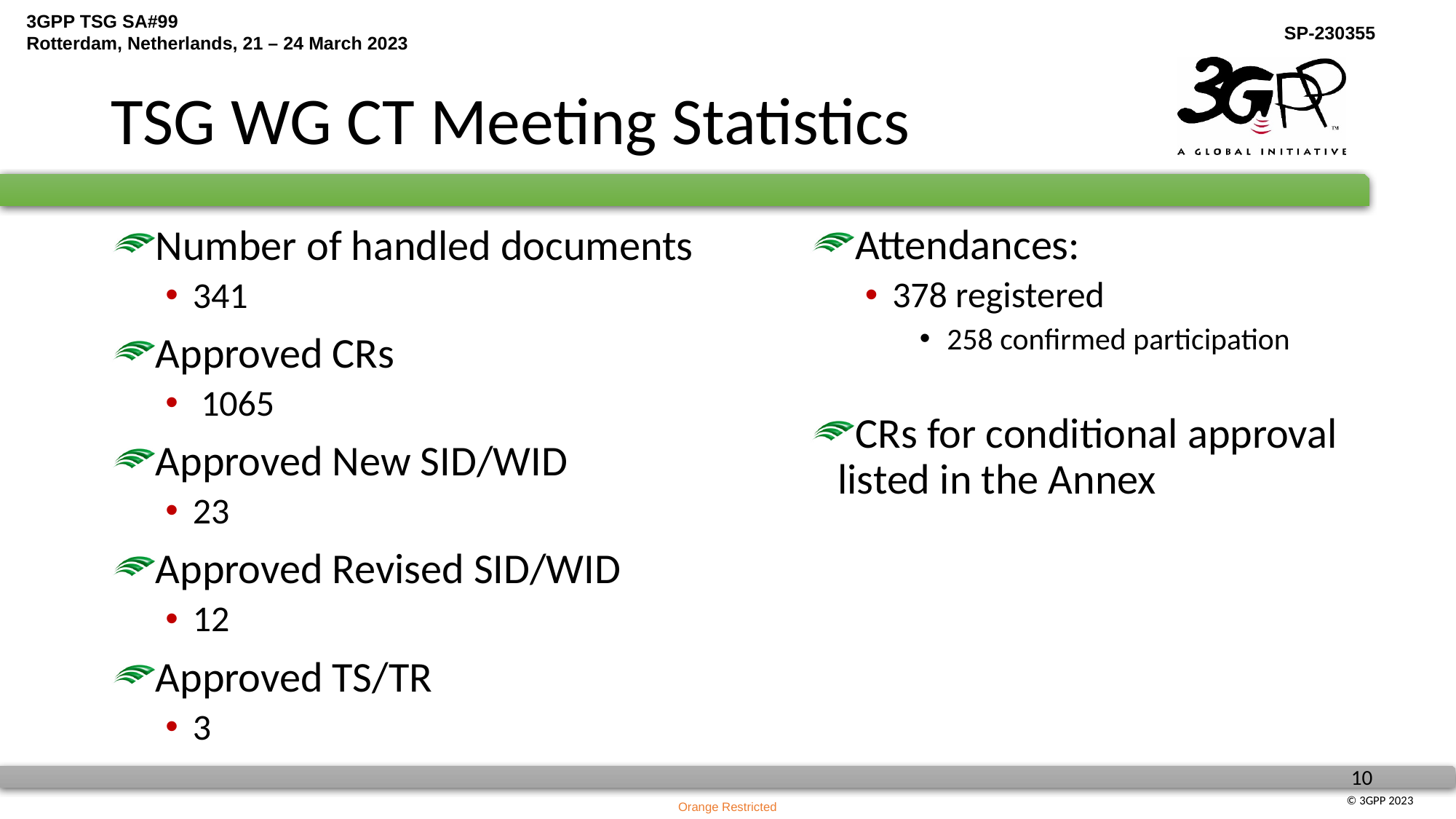

# TSG WG CT Meeting Statistics
Attendances:
378 registered
258 confirmed participation

CRs for conditional approval listed in the Annex
Number of handled documents
341
Approved CRs
 1065
Approved New SID/WID
23
Approved Revised SID/WID
12
Approved TS/TR
3